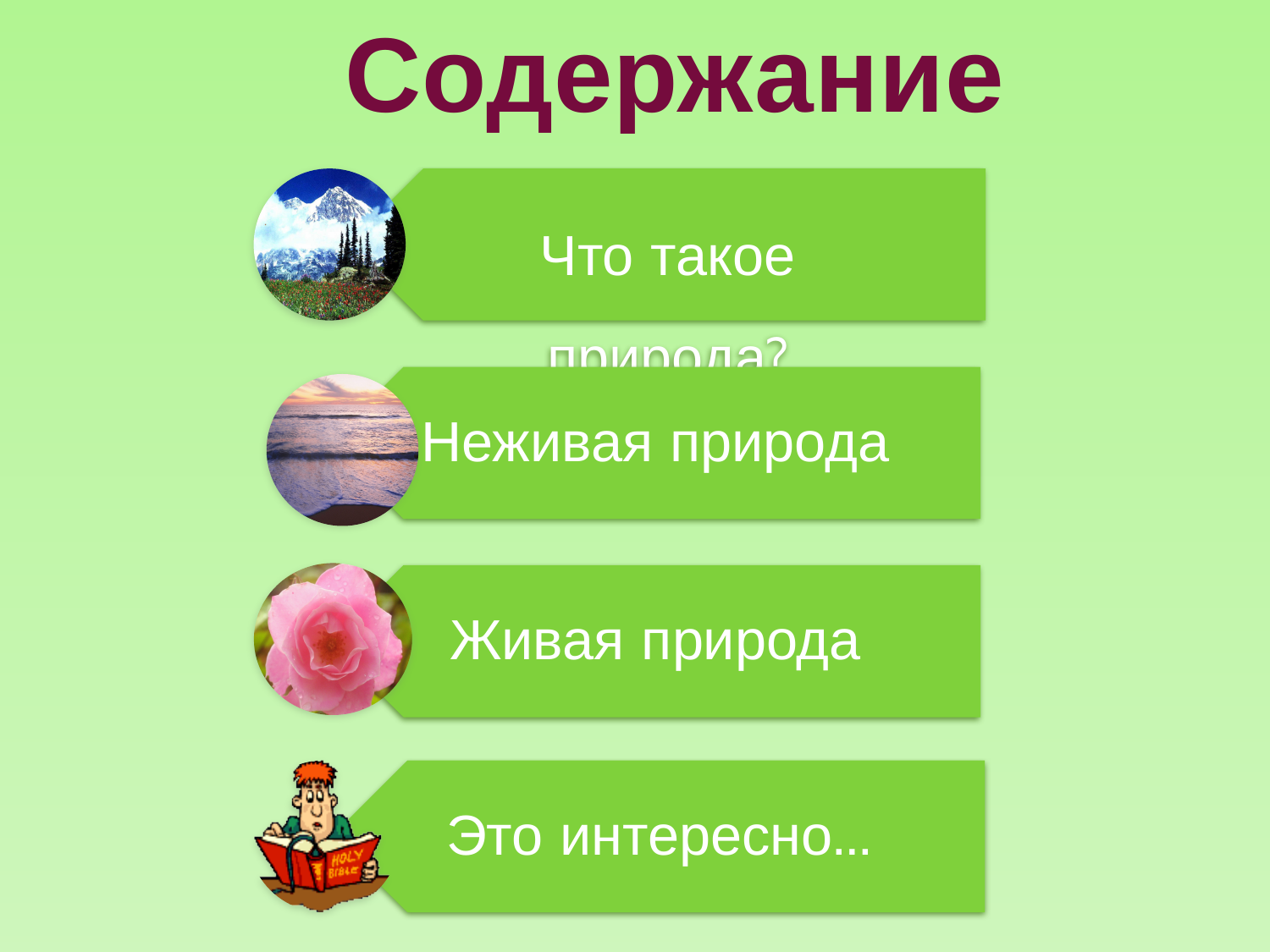

Содержание
Что такое природа?

Неживая природа
Живая природа
Это интересно…